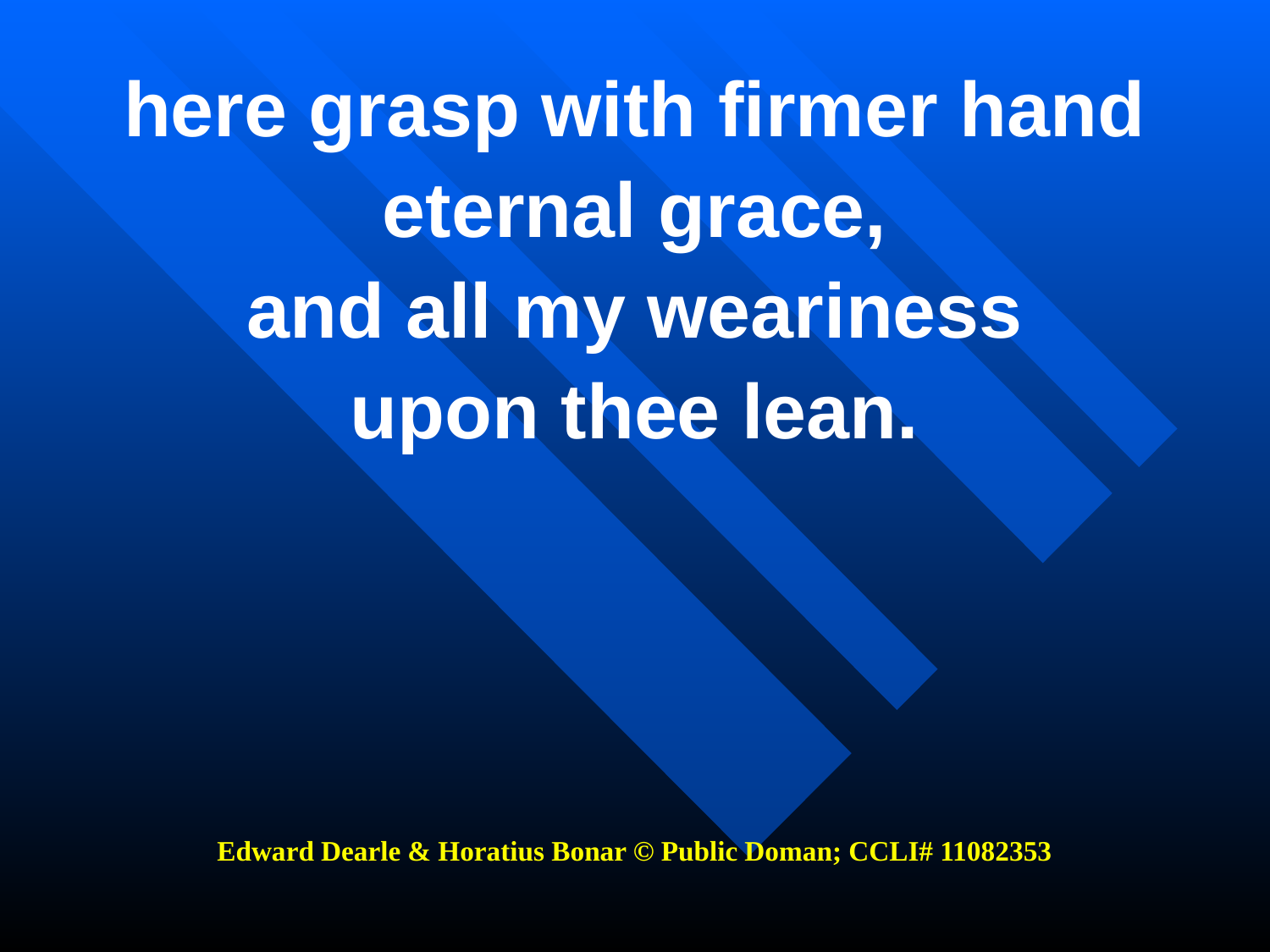

here grasp with firmer hand
eternal grace,
and all my weariness
upon thee lean.

Edward Dearle & Horatius Bonar © Public Doman; CCLI# 11082353